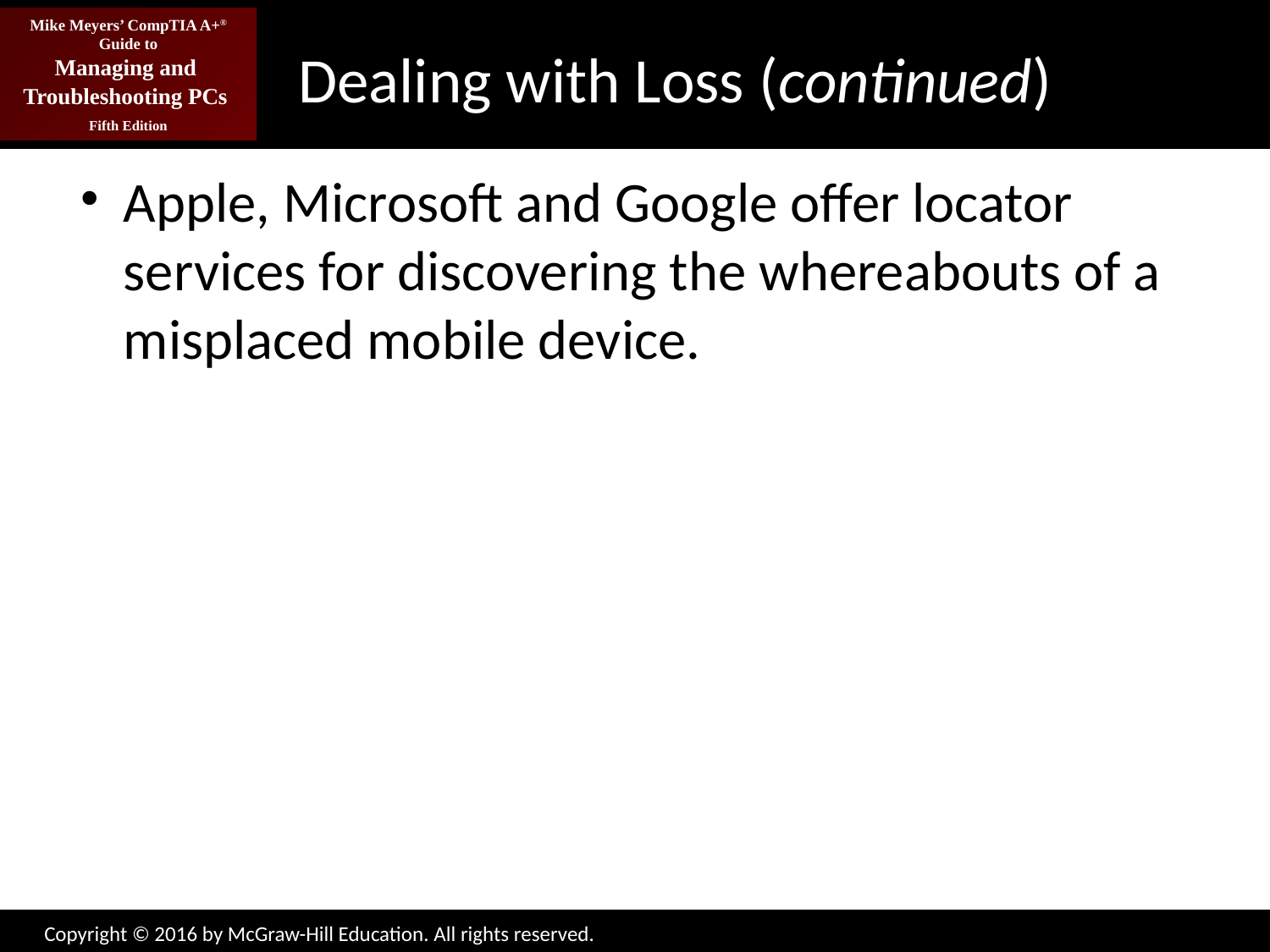

# Dealing with Loss (continued)
Apple, Microsoft and Google offer locator services for discovering the whereabouts of a misplaced mobile device.